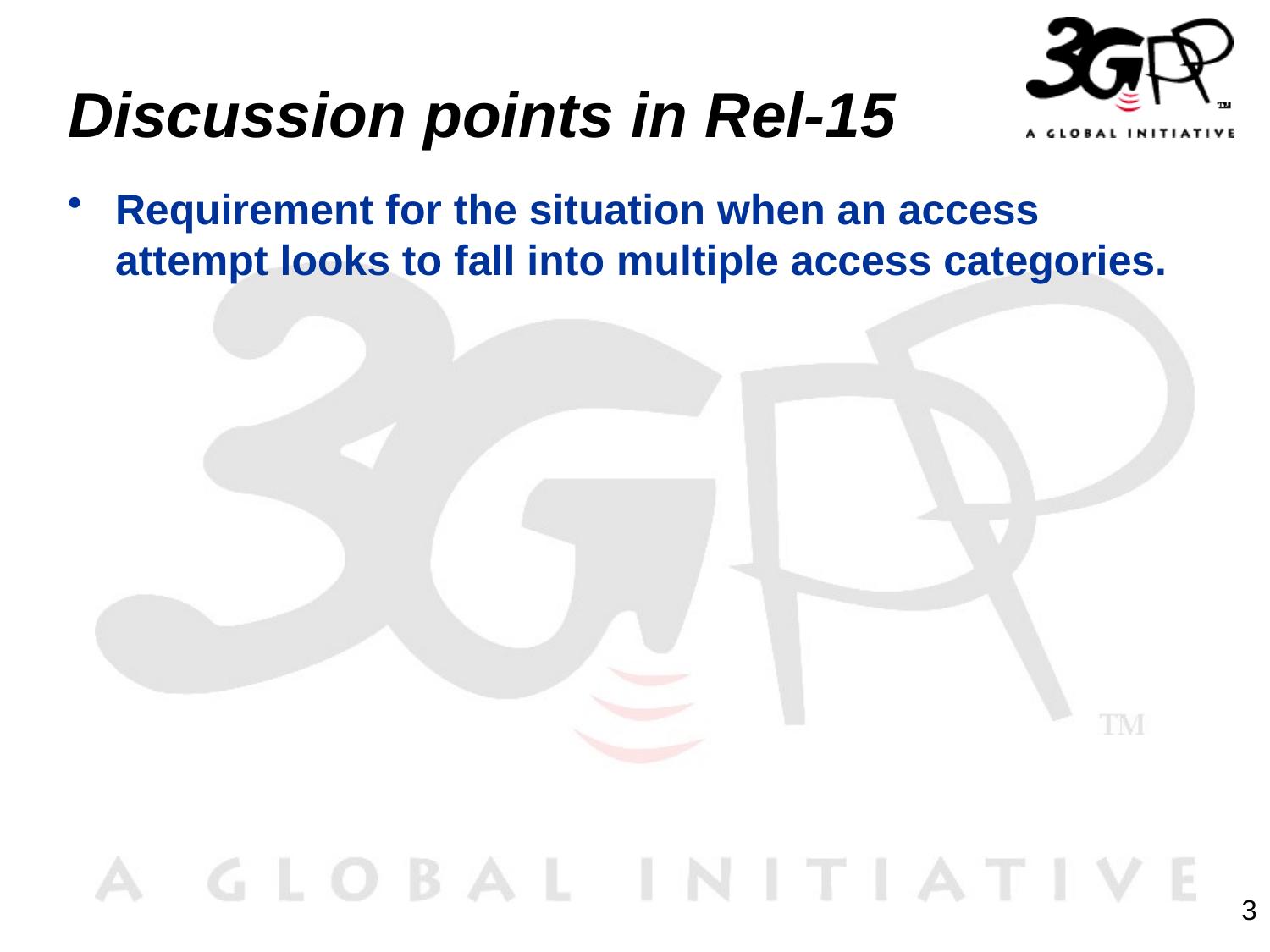

# Discussion points in Rel-15
Requirement for the situation when an access attempt looks to fall into multiple access categories.

3